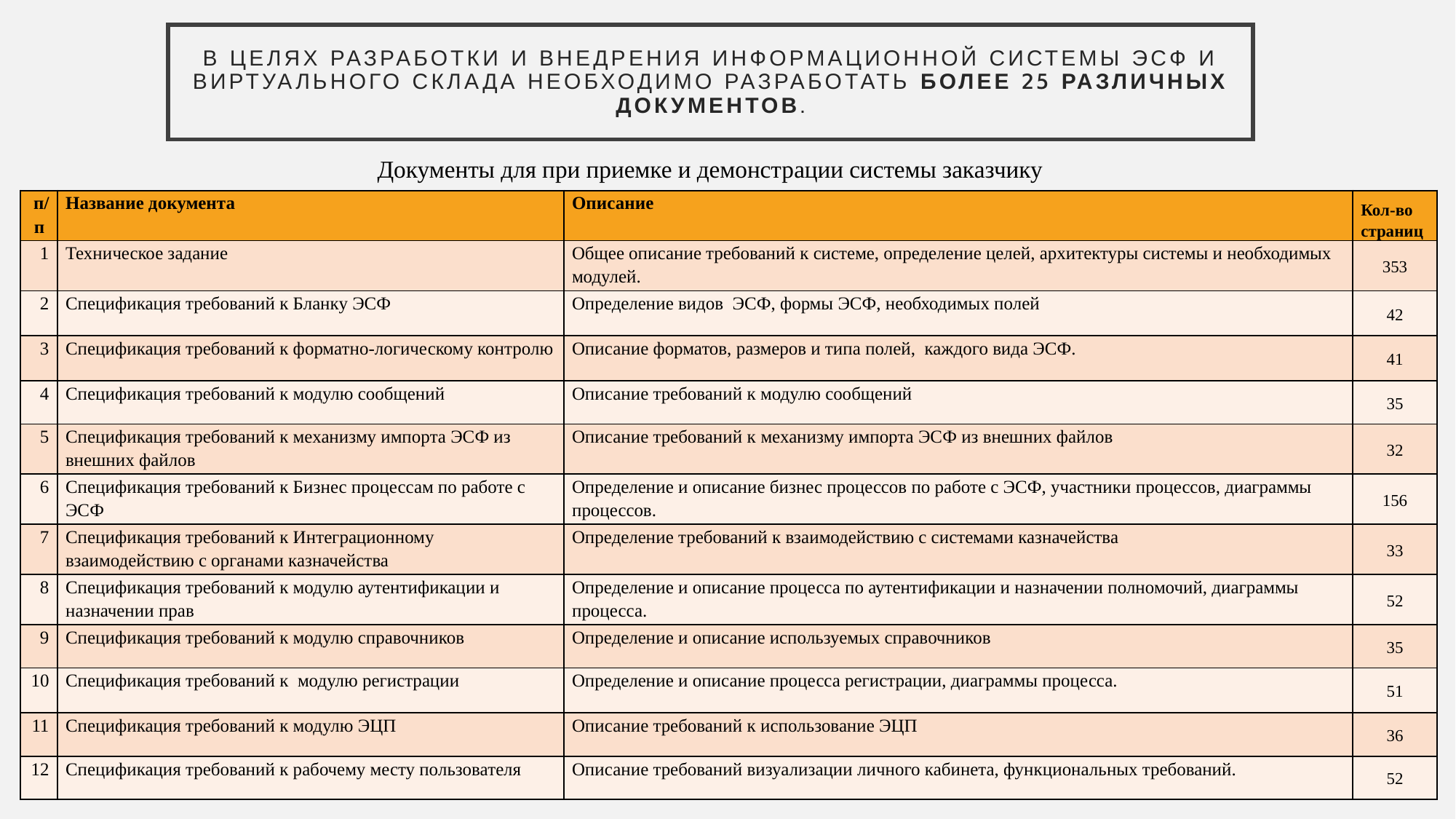

# В целях разработки и внедрения информационной системы ЭСФ и Виртуального Склада необходимо разработать более 25 различных документов.
Документы для при приемке и демонстрации системы заказчику
| п/п | Название документа | Описание | Кол-во страниц |
| --- | --- | --- | --- |
| 1 | Техническое задание | Общее описание требований к системе, определение целей, архитектуры системы и необходимых модулей. | 353 |
| 2 | Спецификация требований к Бланку ЭСФ | Определение видов ЭСФ, формы ЭСФ, необходимых полей | 42 |
| 3 | Спецификация требований к форматно-логическому контролю | Описание форматов, размеров и типа полей, каждого вида ЭСФ. | 41 |
| 4 | Спецификация требований к модулю сообщений | Описание требований к модулю сообщений | 35 |
| 5 | Спецификация требований к механизму импорта ЭСФ из внешних файлов | Описание требований к механизму импорта ЭСФ из внешних файлов | 32 |
| 6 | Спецификация требований к Бизнес процессам по работе с ЭСФ | Определение и описание бизнес процессов по работе с ЭСФ, участники процессов, диаграммы процессов. | 156 |
| 7 | Спецификация требований к Интеграционному взаимодействию с органами казначейства | Определение требований к взаимодействию с системами казначейства | 33 |
| 8 | Спецификация требований к модулю аутентификации и назначении прав | Определение и описание процесса по аутентификации и назначении полномочий, диаграммы процесса. | 52 |
| 9 | Спецификация требований к модулю справочников | Определение и описание используемых справочников | 35 |
| 10 | Спецификация требований к модулю регистрации | Определение и описание процесса регистрации, диаграммы процесса. | 51 |
| 11 | Спецификация требований к модулю ЭЦП | Описание требований к использование ЭЦП | 36 |
| 12 | Спецификация требований к рабочему месту пользователя | Описание требований визуализации личного кабинета, функциональных требований. | 52 |